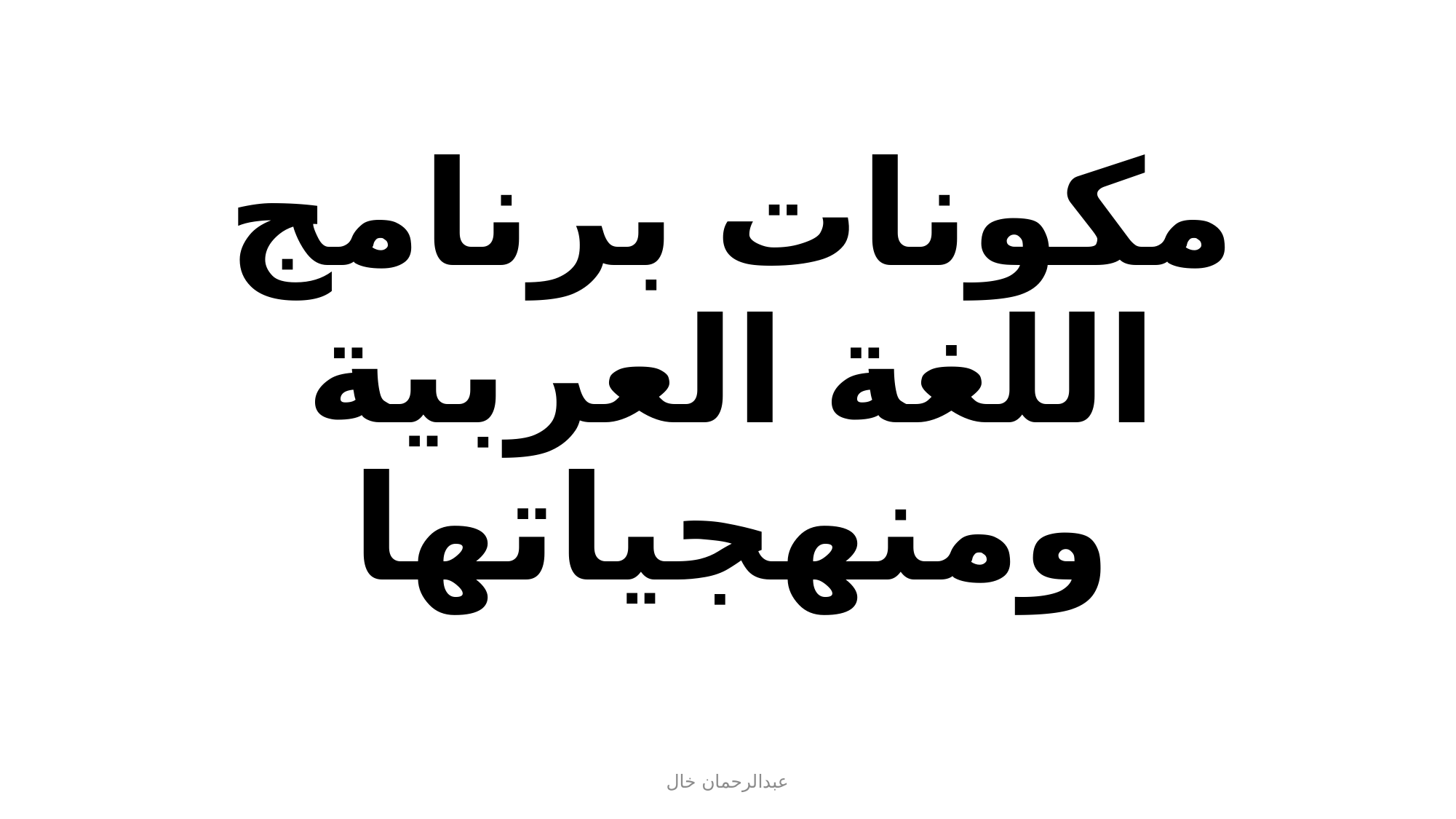

# مكونات برنامج اللغة العربية ومنهجياتها
عبدالرحمان خال